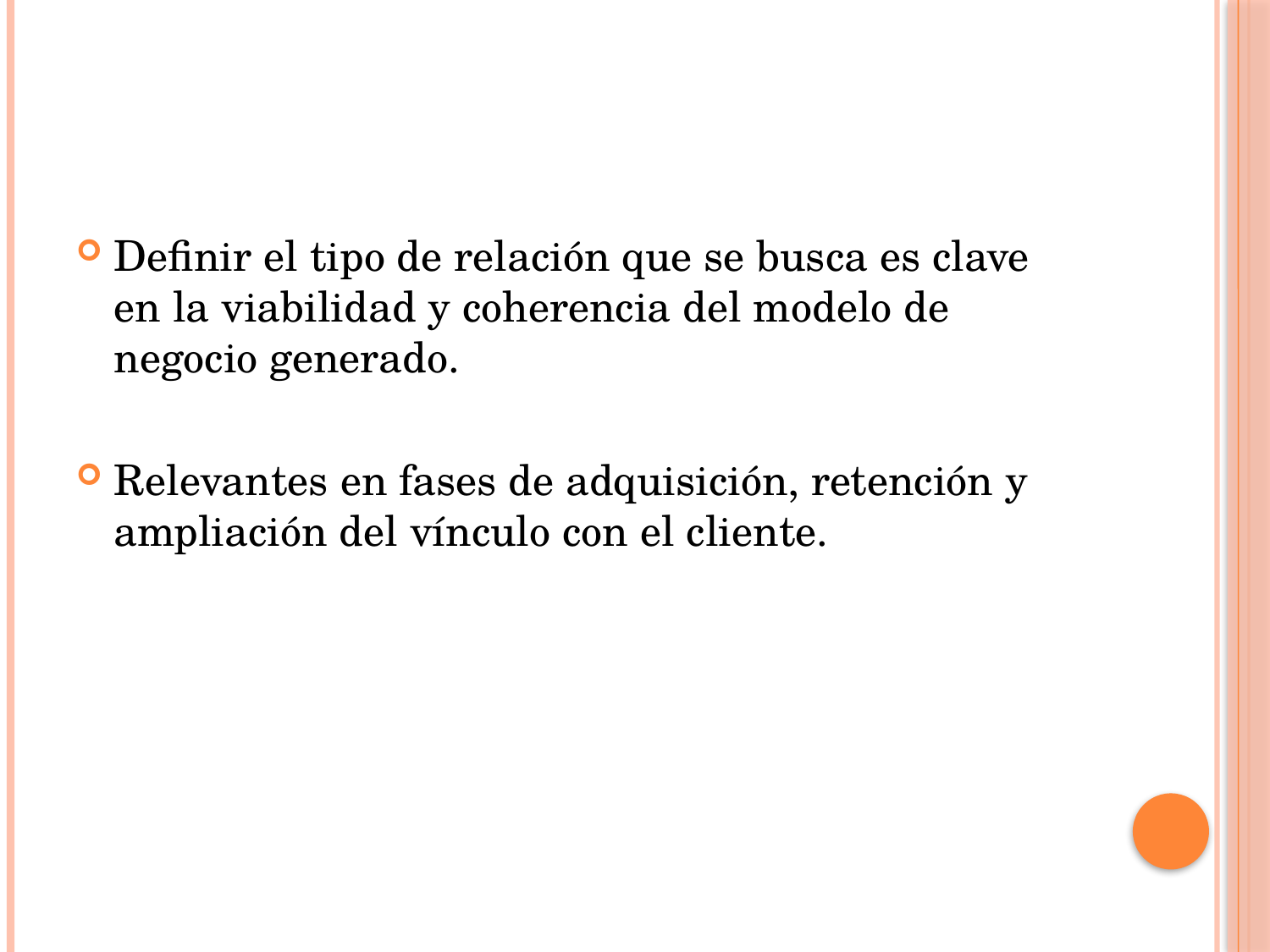

#
Definir el tipo de relación que se busca es clave en la viabilidad y coherencia del modelo de negocio generado.

Relevantes en fases de adquisición, retención y ampliación del vínculo con el cliente.